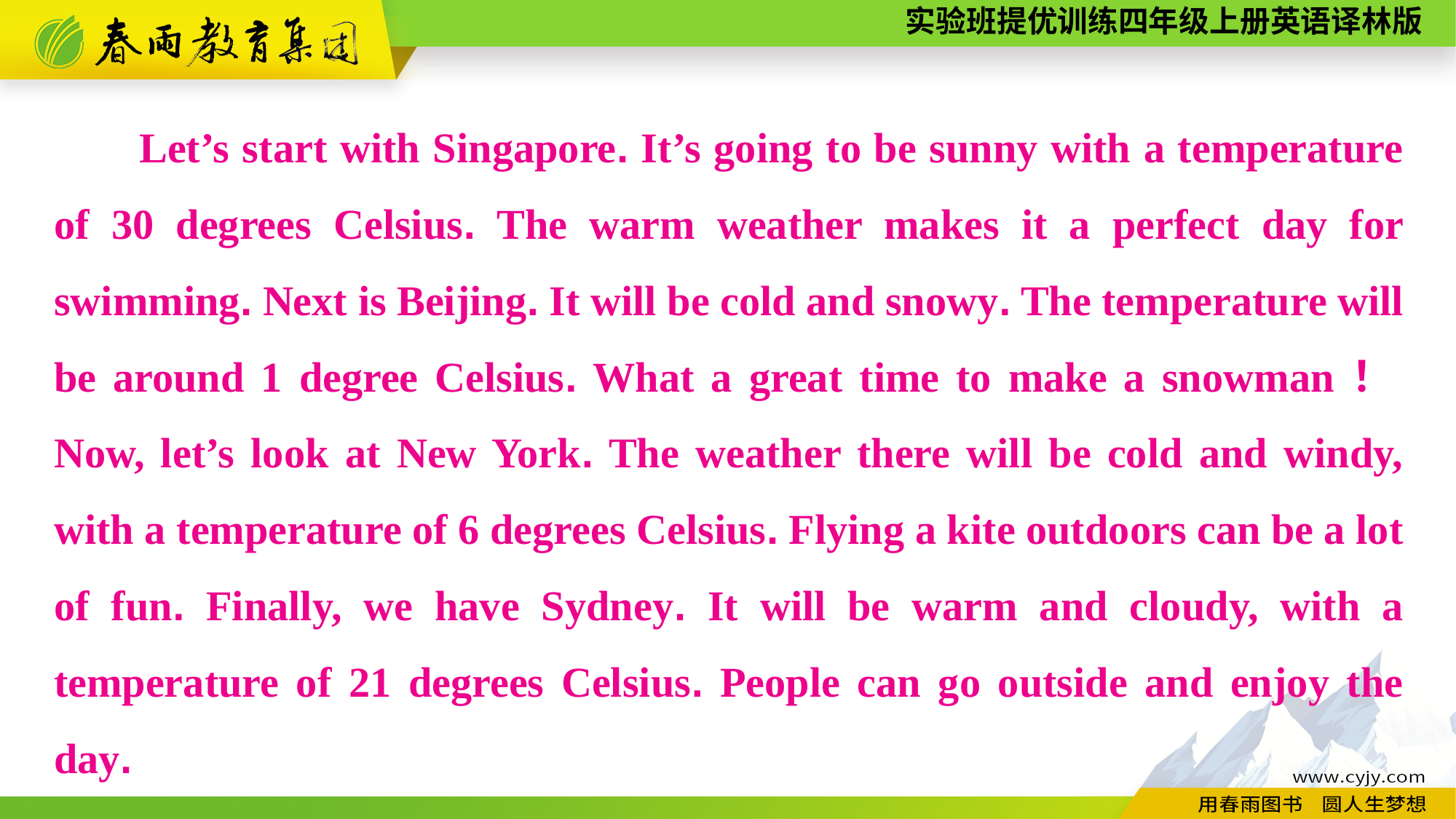

Let’s start with Singapore. It’s going to be sunny with a temperature of 30 degrees Celsius. The warm weather makes it a perfect day for swimming. Next is Beijing. It will be cold and snowy. The temperature will be around 1 degree Celsius. What a great time to make a snowman！Now, let’s look at New York. The weather there will be cold and windy, with a temperature of 6 degrees Celsius. Flying a kite outdoors can be a lot of fun. Finally, we have Sydney. It will be warm and cloudy, with a temperature of 21 degrees Celsius. People can go outside and enjoy the day.